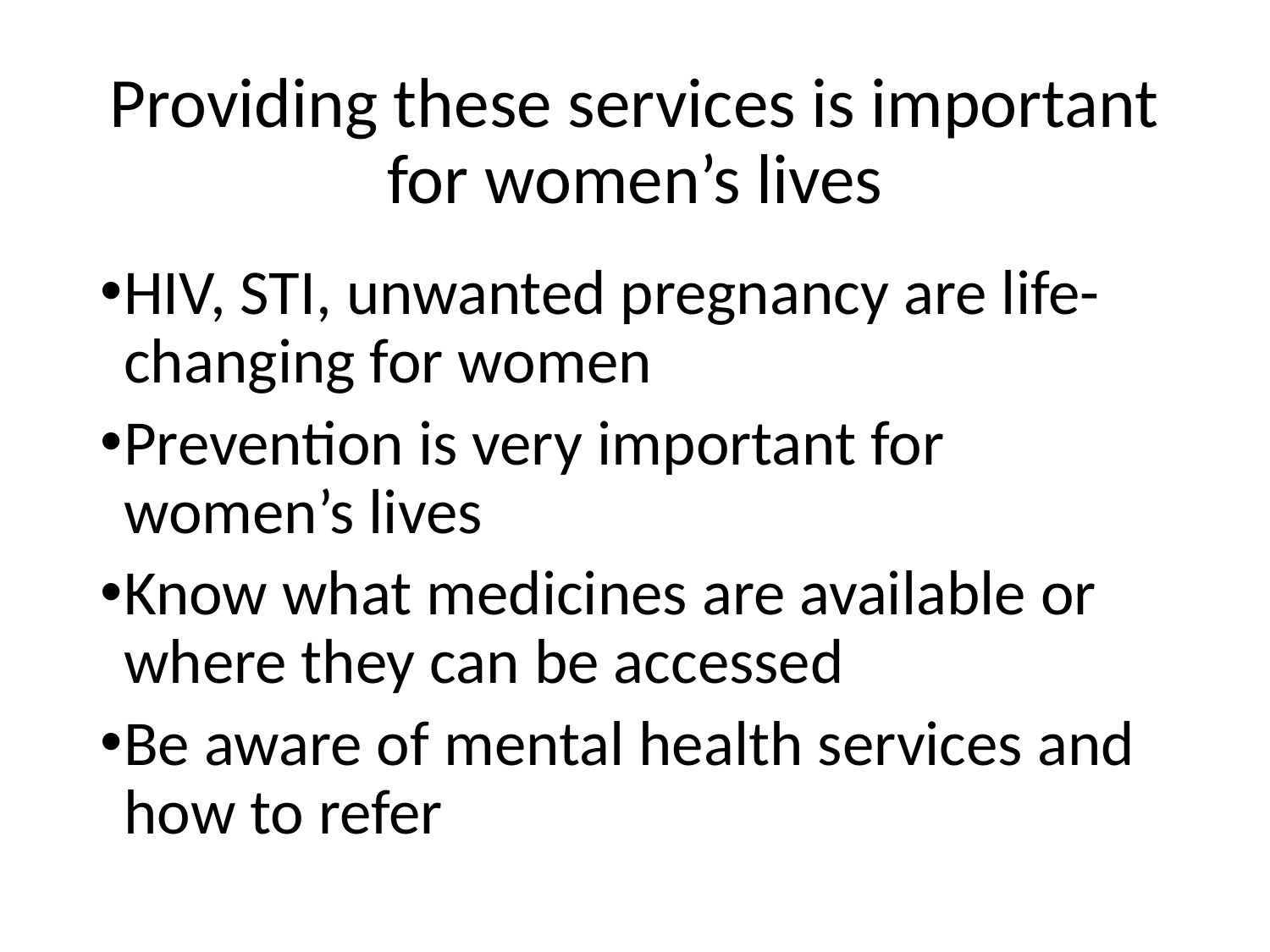

# Providing these services is important for women’s lives
HIV, STI, unwanted pregnancy are life-changing for women
Prevention is very important for women’s lives
Know what medicines are available or where they can be accessed
Be aware of mental health services and how to refer